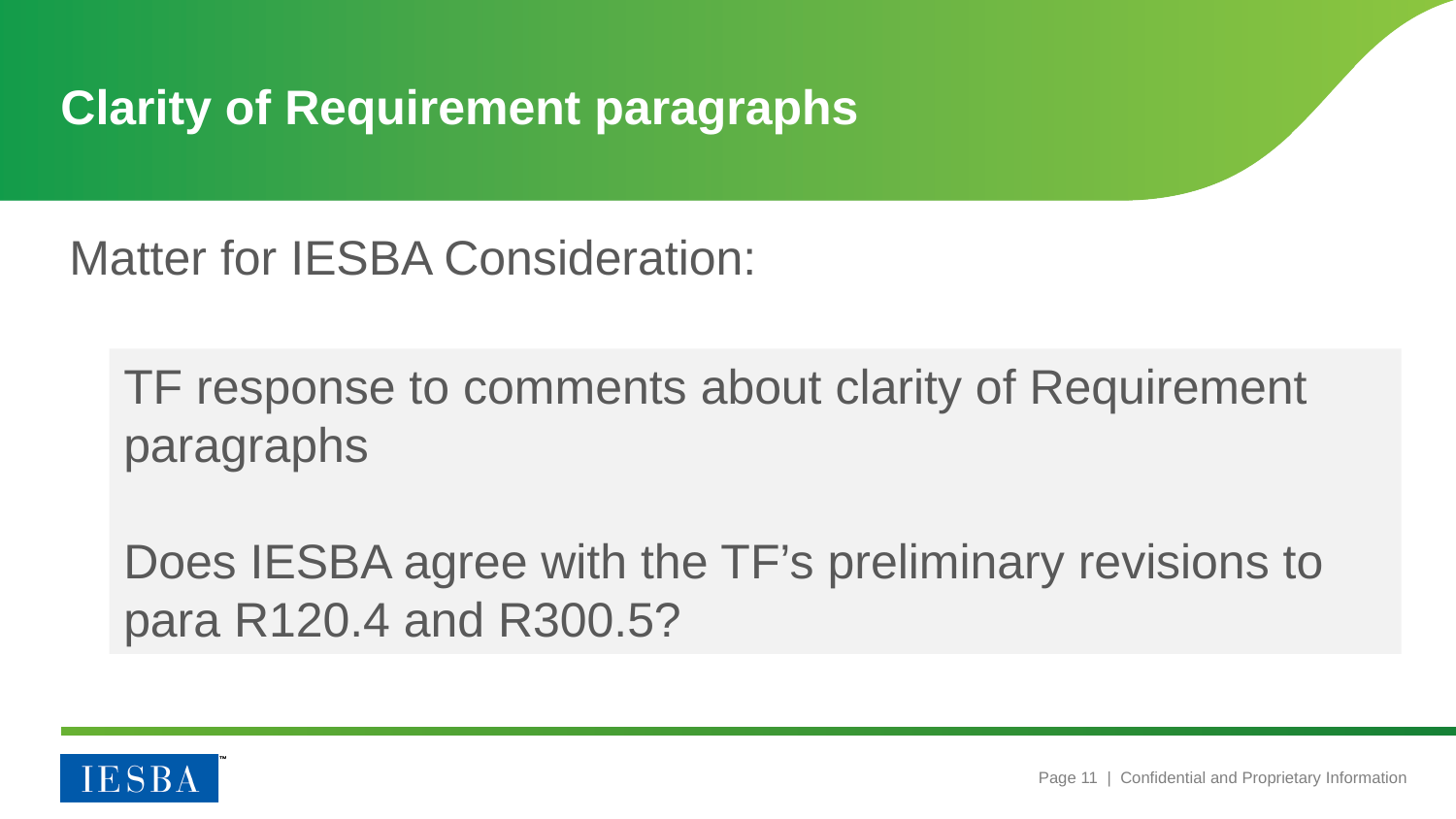

# Clarity of Requirement paragraphs
Matter for IESBA Consideration:

TF response to comments about clarity of Requirement paragraphs

Does IESBA agree with the TF’s preliminary revisions to para R120.4 and R300.5?